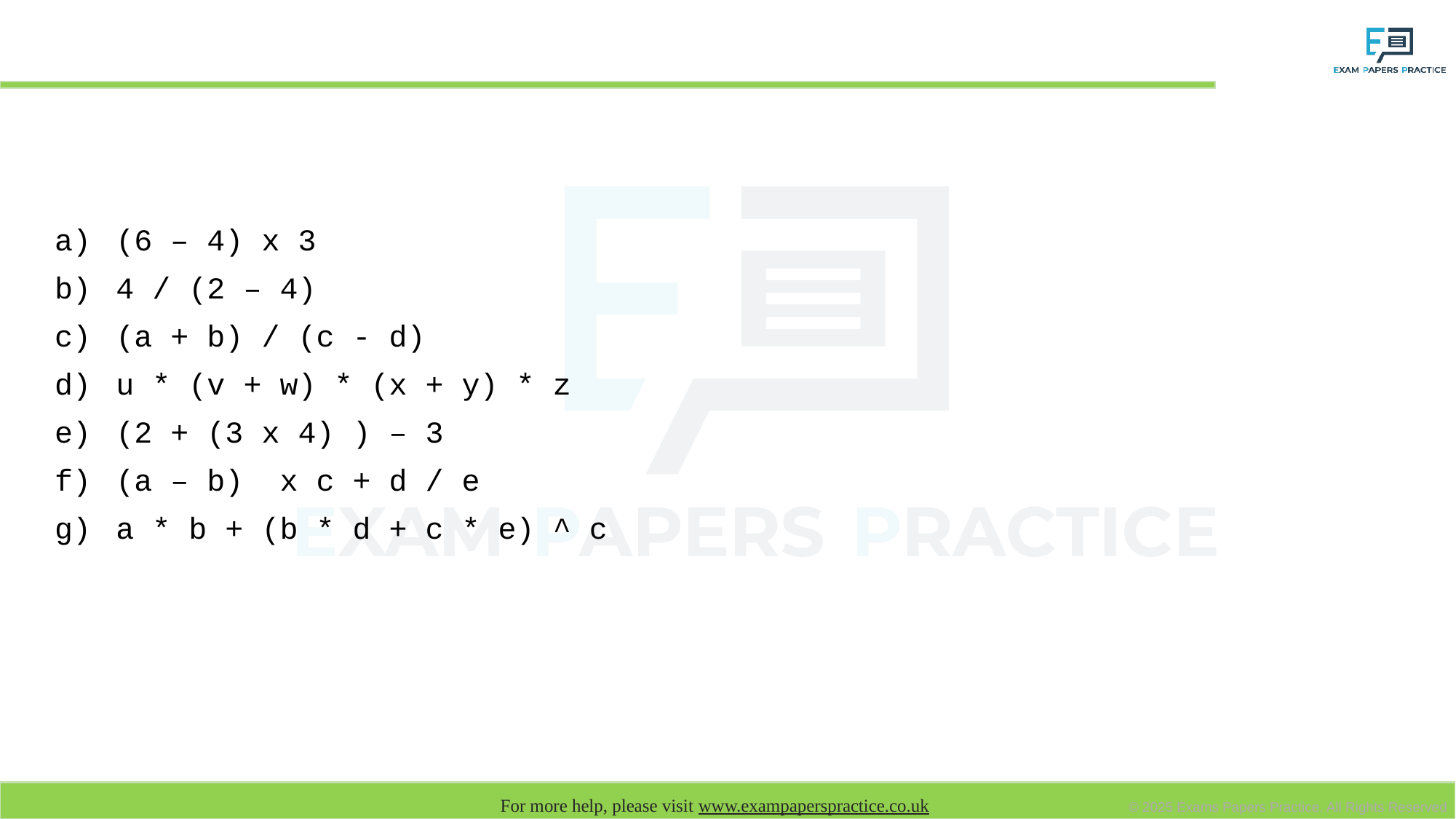

# Convert the following from infix notation to RPN

(6 – 4) x 3
4 / (2 – 4)
(a + b) / (c - d)
u * (v + w) * (x + y) * z
(2 + (3 x 4) ) – 3
(a – b)  x c + d / e
a * b + (b * d + c * e) ^ c